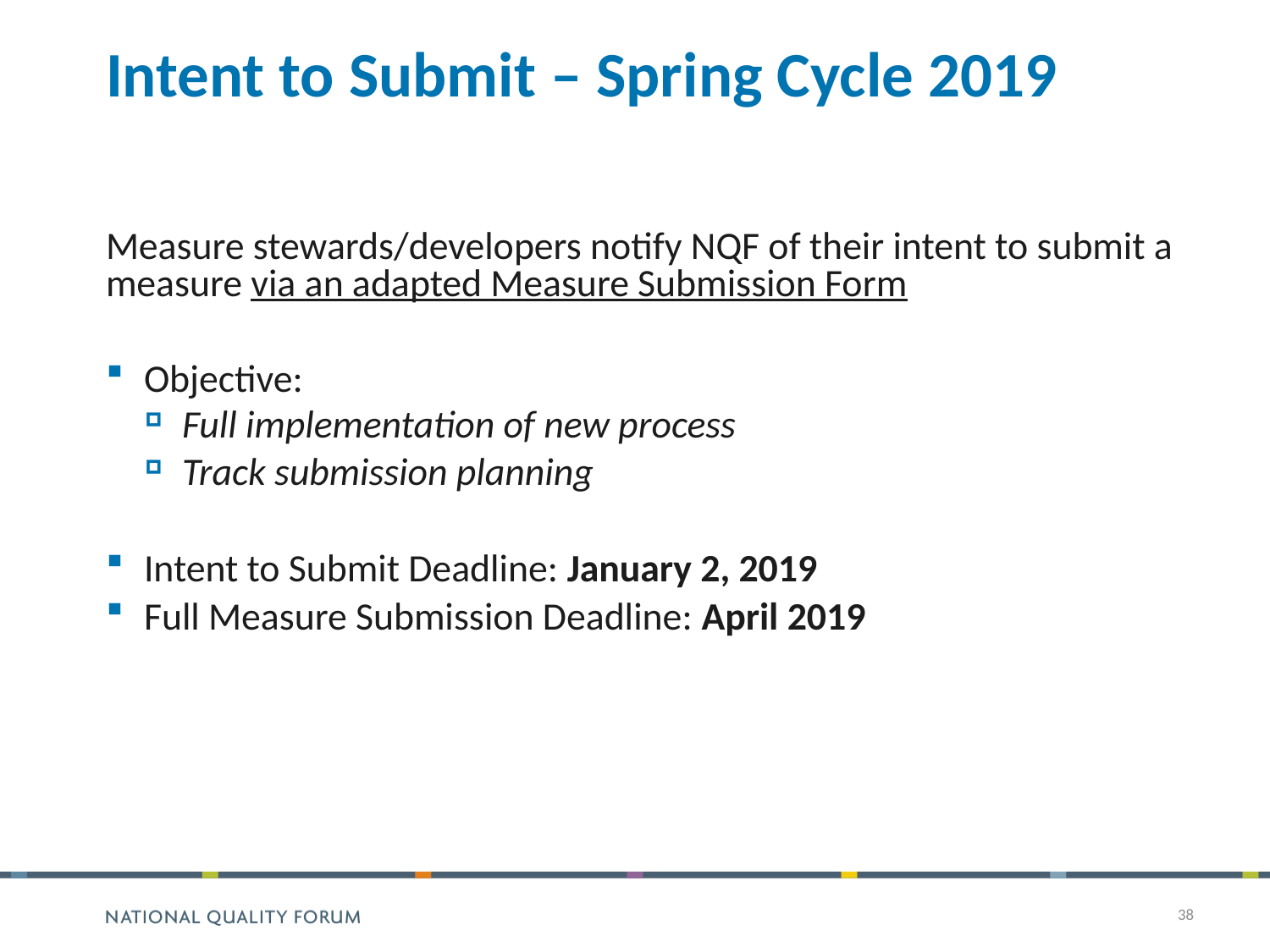

# Intent to Submit – Spring Cycle 2019
Measure stewards/developers notify NQF of their intent to submit a measure via an adapted Measure Submission Form

Objective:
Full implementation of new process
Track submission planning

Intent to Submit Deadline: January 2, 2019
Full Measure Submission Deadline: April 2019

38